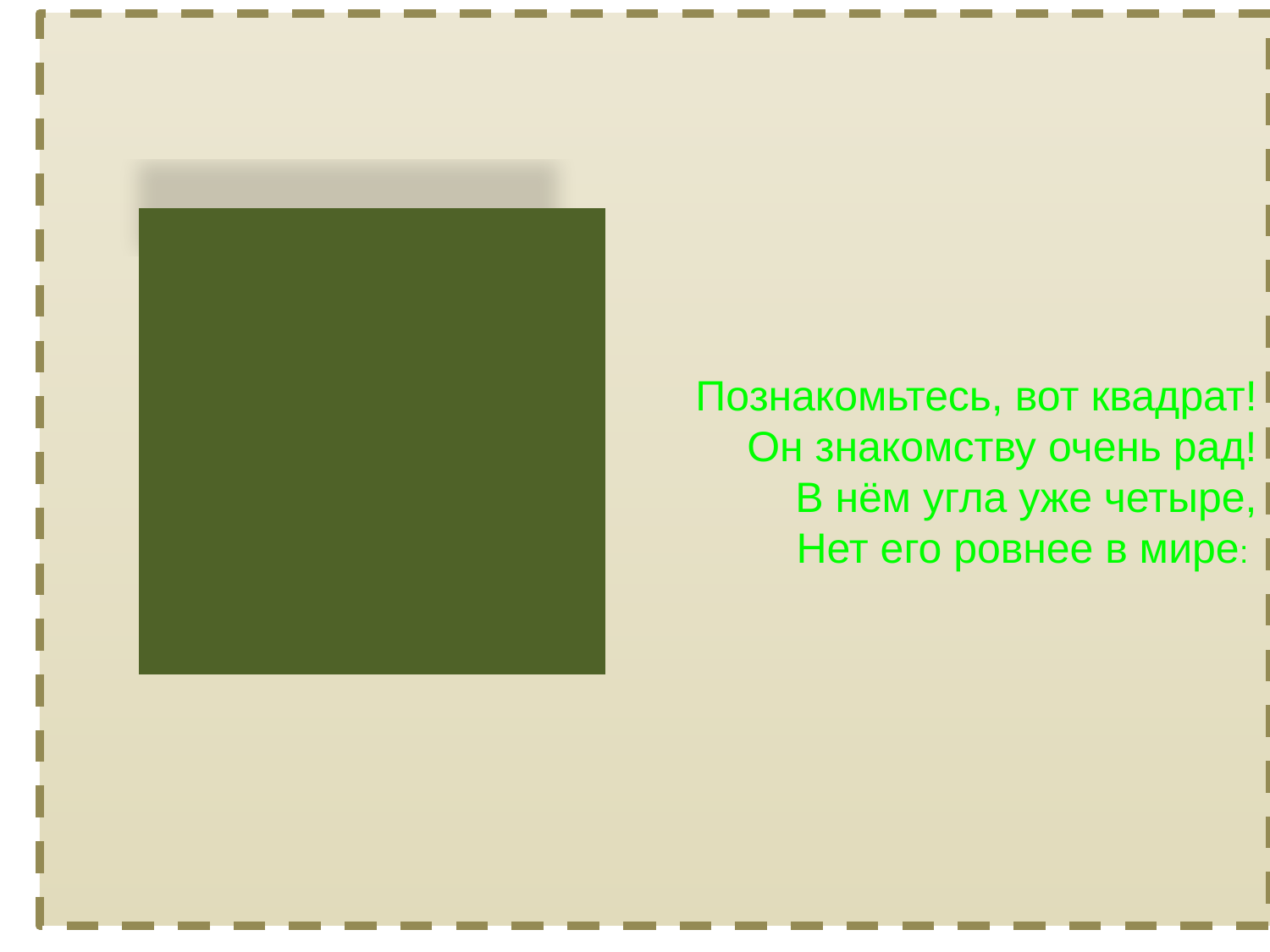

Познакомьтесь, вот квадрат!
 Он знакомству очень рад!
 В нём угла уже четыре,
 Нет его ровнее в мире: